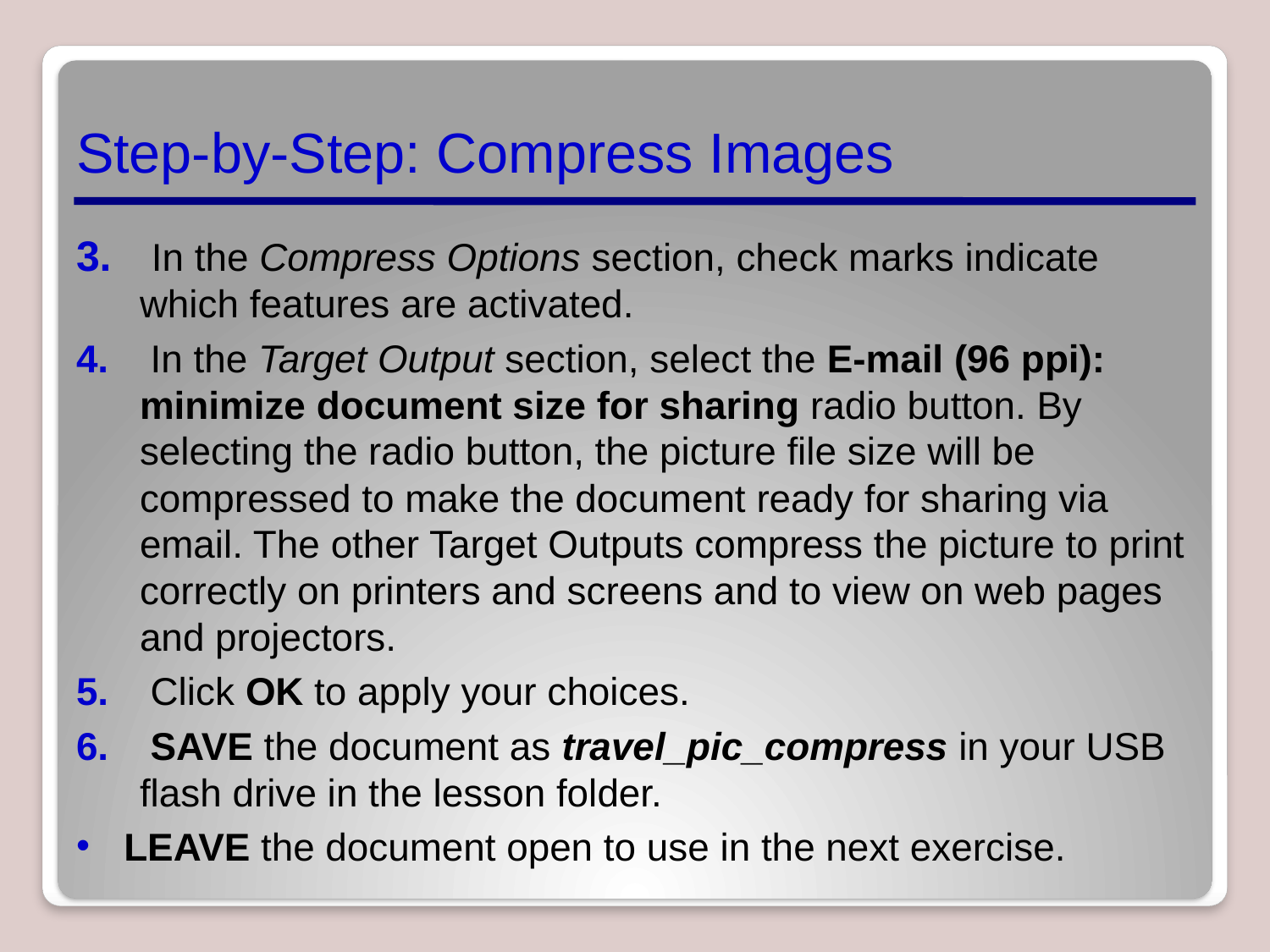

# Step-by-Step: Compress Images
 In the Compress Options section, check marks indicate which features are activated.
 In the Target Output section, select the E-mail (96 ppi): minimize document size for sharing radio button. By selecting the radio button, the picture file size will be compressed to make the document ready for sharing via email. The other Target Outputs compress the picture to print correctly on printers and screens and to view on web pages and projectors.
 Click OK to apply your choices.
 SAVE the document as travel_pic_compress in your USB flash drive in the lesson folder.
LEAVE the document open to use in the next exercise.